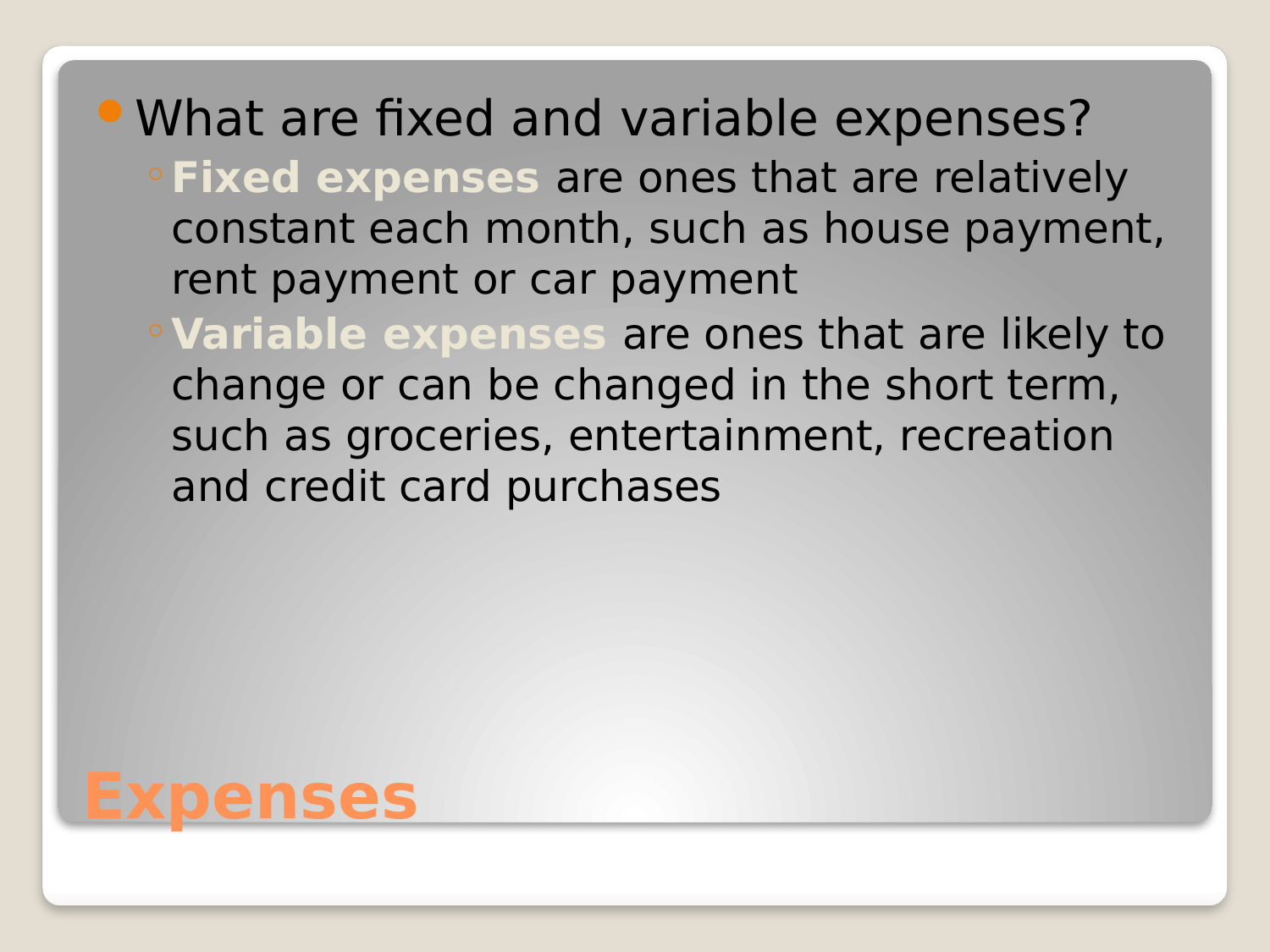

What are fixed and variable expenses?
Fixed expenses are ones that are relatively constant each month, such as house payment, rent payment or car payment
Variable expenses are ones that are likely to change or can be changed in the short term, such as groceries, entertainment, recreation and credit card purchases
# Expenses